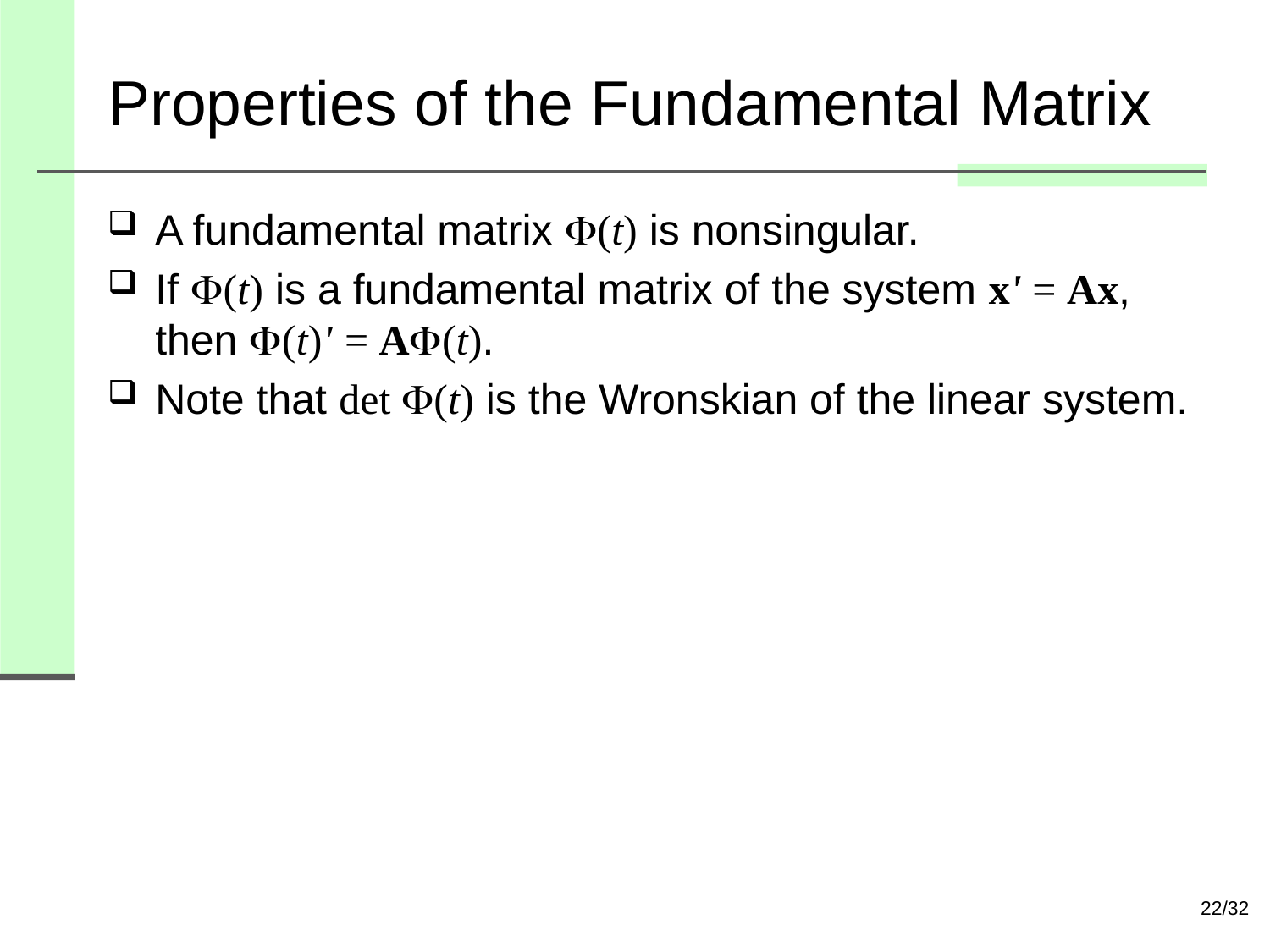

# Properties of the Fundamental Matrix
A fundamental matrix Φ(t) is nonsingular.
If Φ(t) is a fundamental matrix of the system x' = Ax, then Φ(t)' = AΦ(t).
Note that det Φ(t) is the Wronskian of the linear system.
22